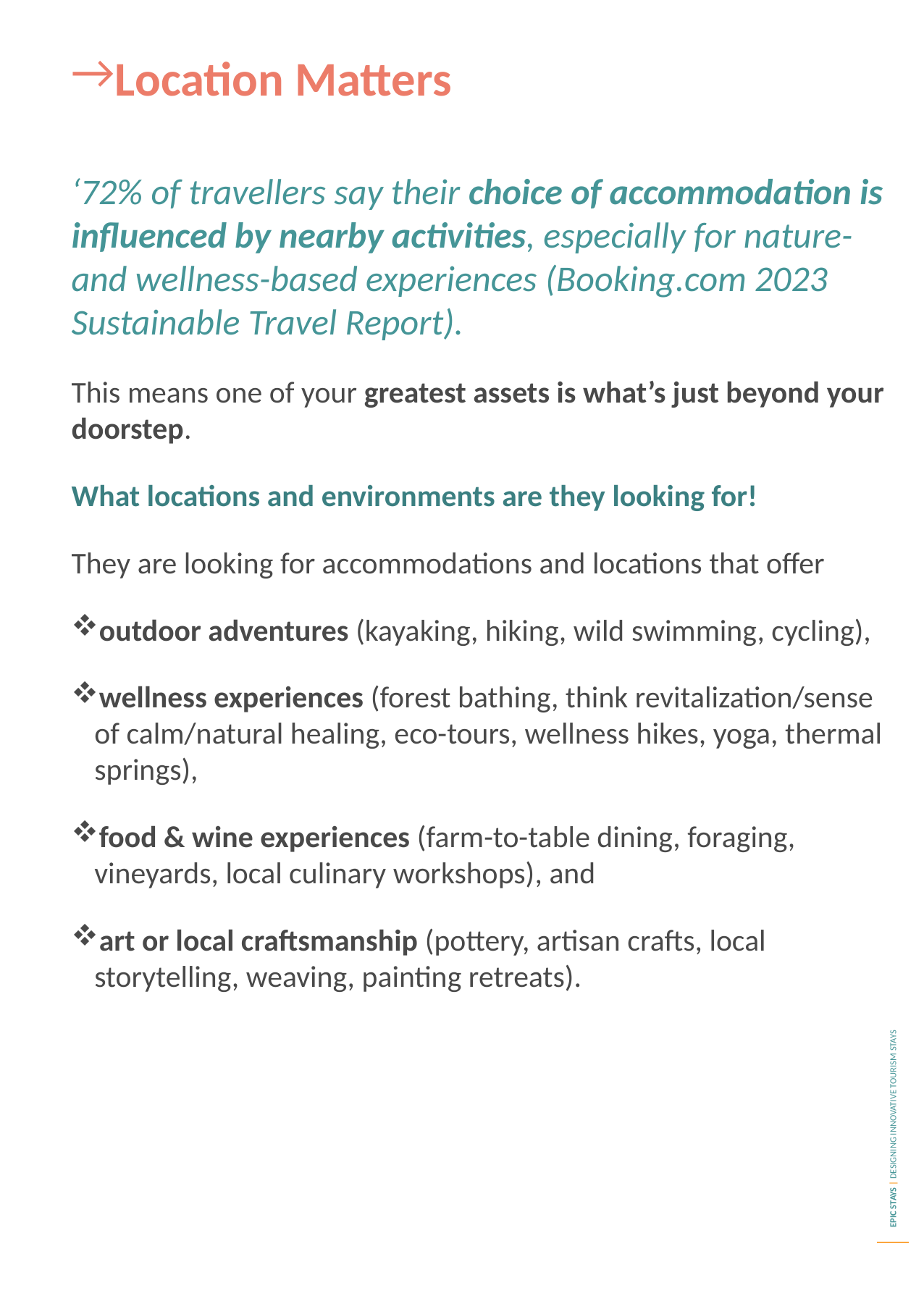

Location Matters

‘72% of travellers say their choice of accommodation is influenced by nearby activities, especially for nature- and wellness-based experiences (Booking.com 2023 Sustainable Travel Report).
This means one of your greatest assets is what’s just beyond your doorstep.
What locations and environments are they looking for!
They are looking for accommodations and locations that offer
outdoor adventures (kayaking, hiking, wild swimming, cycling),
wellness experiences (forest bathing, think revitalization/sense of calm/natural healing, eco-tours, wellness hikes, yoga, thermal springs),
food & wine experiences (farm-to-table dining, foraging, vineyards, local culinary workshops), and
art or local craftsmanship (pottery, artisan crafts, local storytelling, weaving, painting retreats).